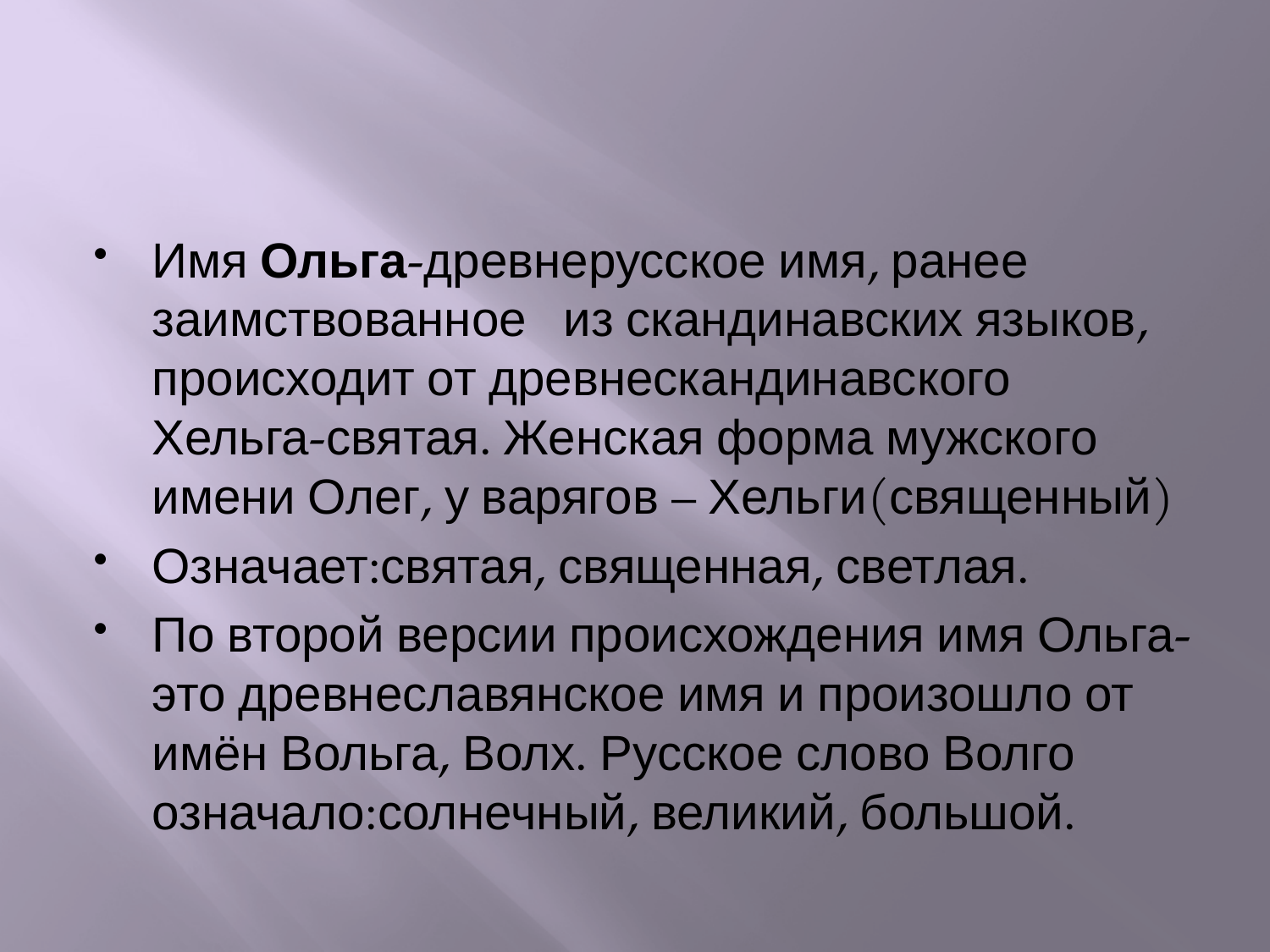

#
Имя Ольга-древнерусское имя, ранее заимствованное   из скандинавских языков, происходит от древнескандинавского Хельга-святая. Женская форма мужского имени Олег, у варягов – Хельги(священный)
Означает:святая, священная, светлая.
По второй версии происхождения имя Ольга-это древнеславянское имя и произошло от имён Вольга, Волх. Русское слово Волго означало:солнечный, великий, большой.